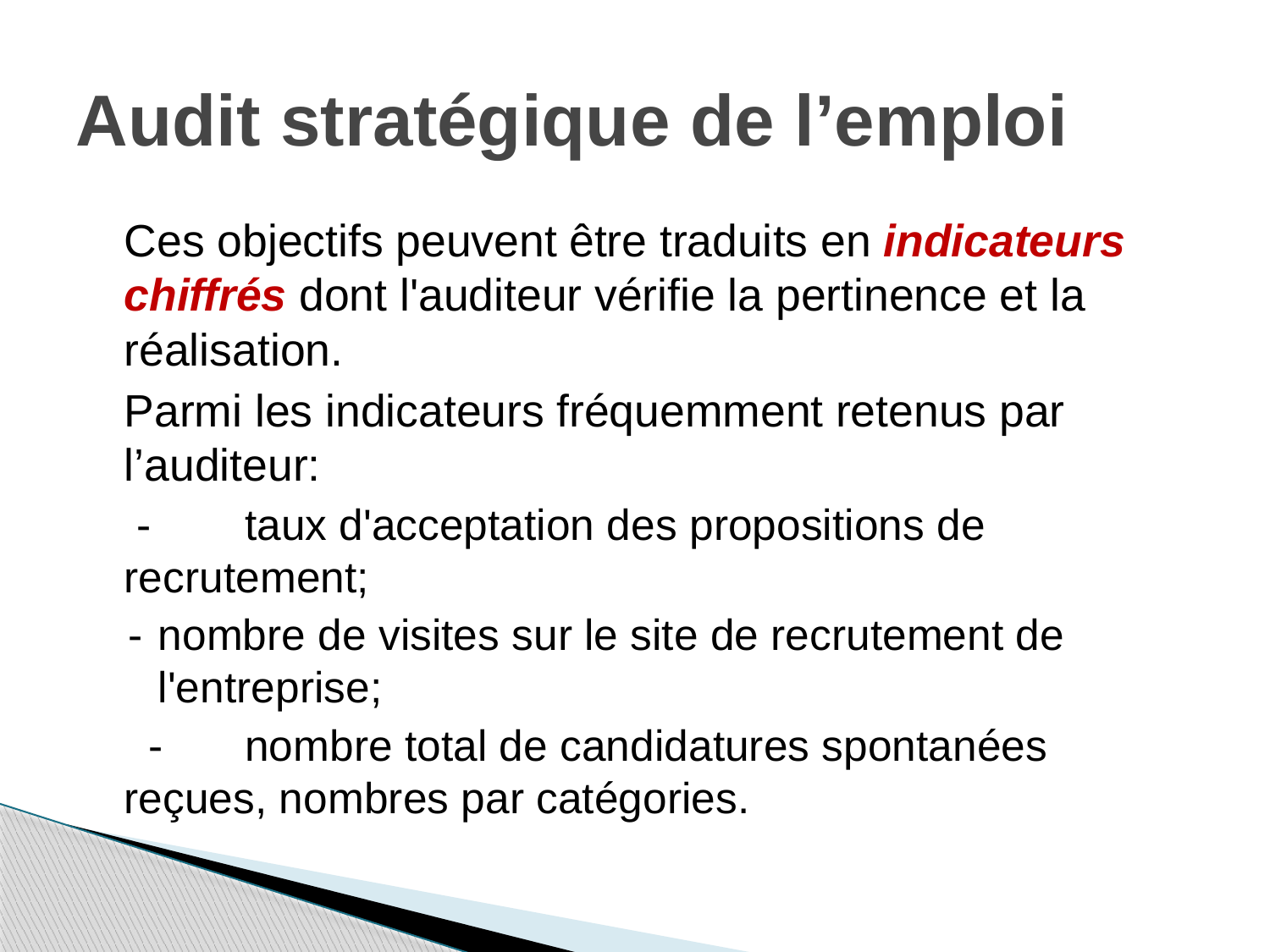

# Audit stratégique de l’emploi
	Ces objectifs peuvent être traduits en indicateurs chiffrés dont l'auditeur vérifie la pertinence et la réalisation.
	Parmi les indicateurs fréquemment retenus par l’auditeur:
	 -	taux d'acceptation des propositions de recrutement;
- 	nombre de visites sur le site de recrutement de l'entreprise;
	  - 	nombre total de candidatures spontanées reçues, nombres par catégories.